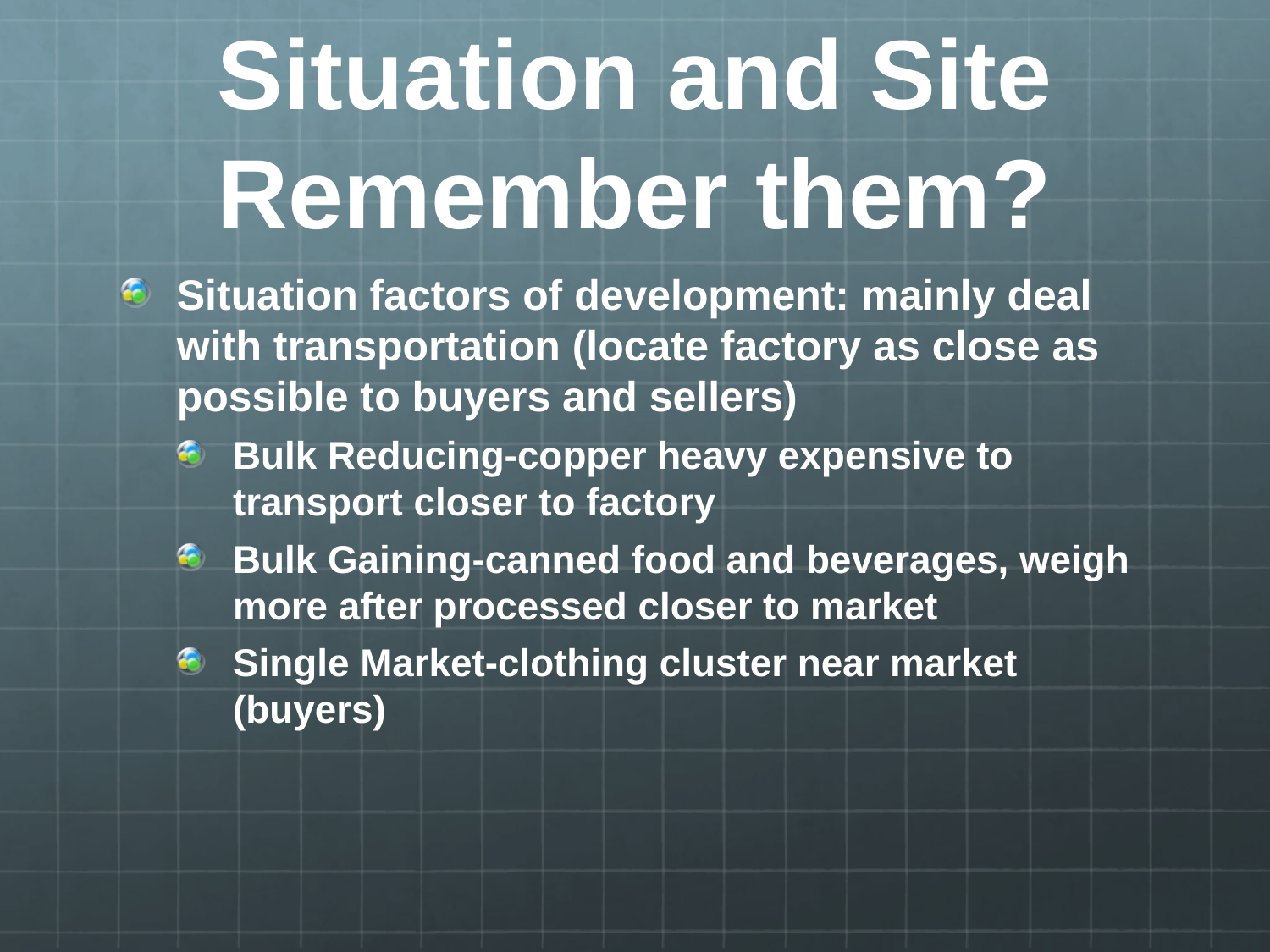

# Situation and Site Remember them?
Situation factors of development: mainly deal with transportation (locate factory as close as possible to buyers and sellers)
Bulk Reducing-copper heavy expensive to transport closer to factory
Bulk Gaining-canned food and beverages, weigh more after processed closer to market
Single Market-clothing cluster near market (buyers)